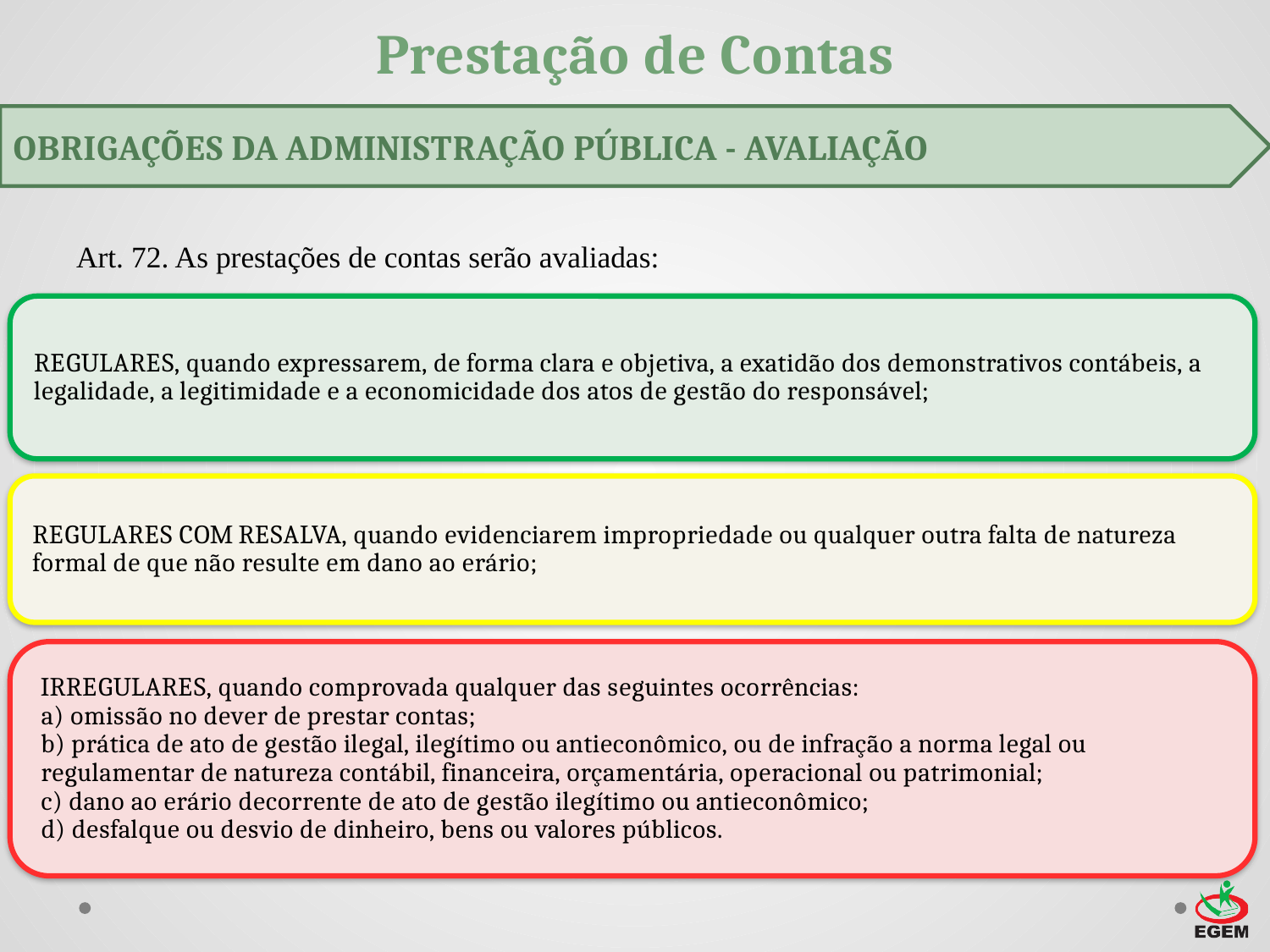

# Prestação de Contas
OBRIGAÇÕES DA ADMINISTRAÇÃO PÚBLICA - AVALIAÇÃO
Art. 72. As prestações de contas serão avaliadas:
REGULARES, quando expressarem, de forma clara e objetiva, a exatidão dos demonstrativos contábeis, a legalidade, a legitimidade e a economicidade dos atos de gestão do responsável;
REGULARES COM RESALVA, quando evidenciarem impropriedade ou qualquer outra falta de natureza formal de que não resulte em dano ao erário;
IRREGULARES, quando comprovada qualquer das seguintes ocorrências:
a) omissão no dever de prestar contas;
b) prática de ato de gestão ilegal, ilegítimo ou antieconômico, ou de infração a norma legal ou regulamentar de natureza contábil, financeira, orçamentária, operacional ou patrimonial;
c) dano ao erário decorrente de ato de gestão ilegítimo ou antieconômico;
d) desfalque ou desvio de dinheiro, bens ou valores públicos.